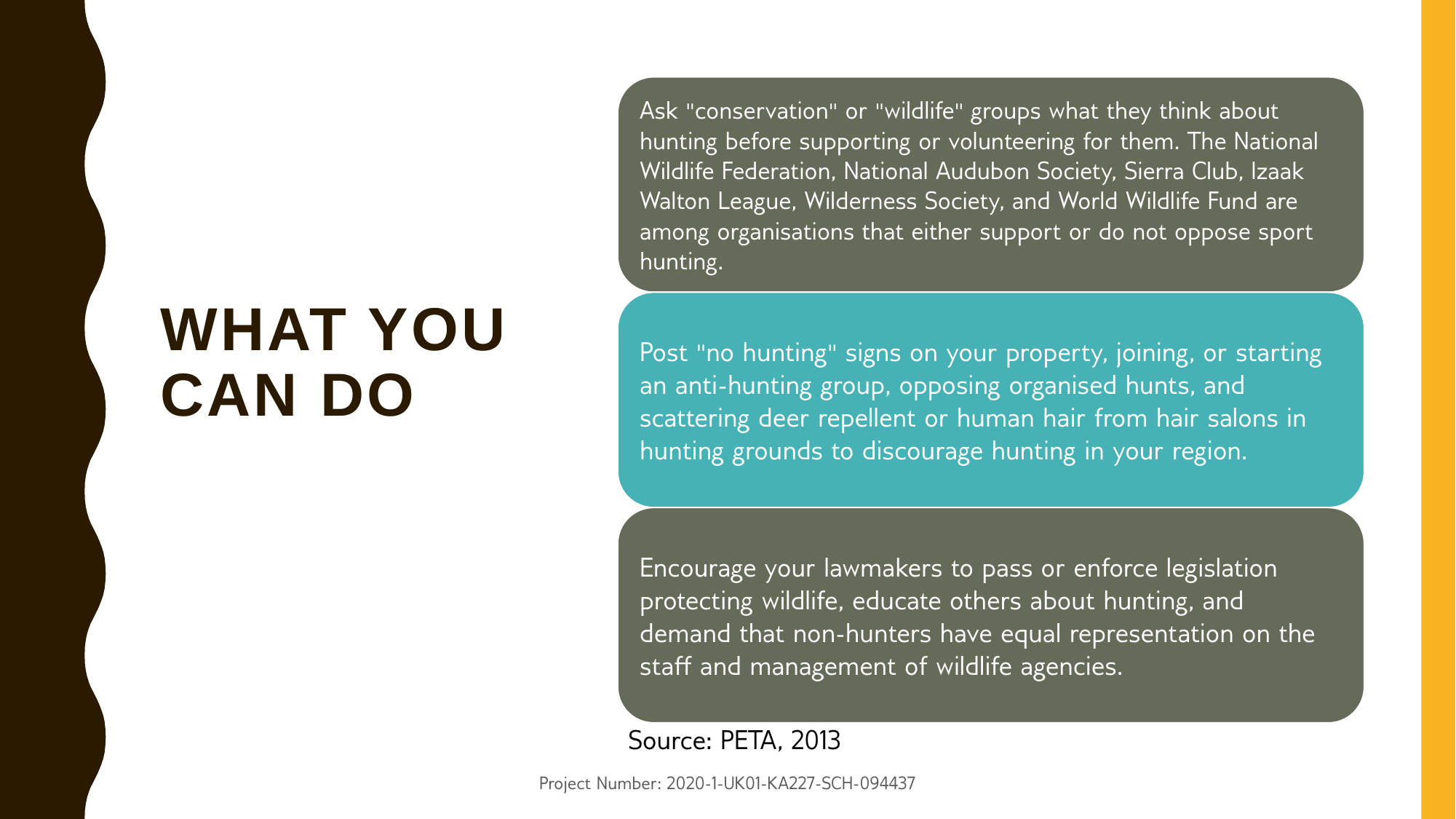

# What You Can Do
Ask "conservation" or "wildlife" groups what they think about hunting before supporting or volunteering for them. The National Wildlife Federation, National Audubon Society, Sierra Club, Izaak Walton League, Wilderness Society, and World Wildlife Fund are among organisations that either support or do not oppose sport hunting.
Post "no hunting" signs on your property, joining, or starting an anti-hunting group, opposing organised hunts, and scattering deer repellent or human hair from hair salons in hunting grounds to discourage hunting in your region.
Encourage your lawmakers to pass or enforce legislation protecting wildlife, educate others about hunting, and demand that non-hunters have equal representation on the staff and management of wildlife agencies.
Source: PETA, 2013
Project Number: 2020-1-UK01-KA227-SCH-094437